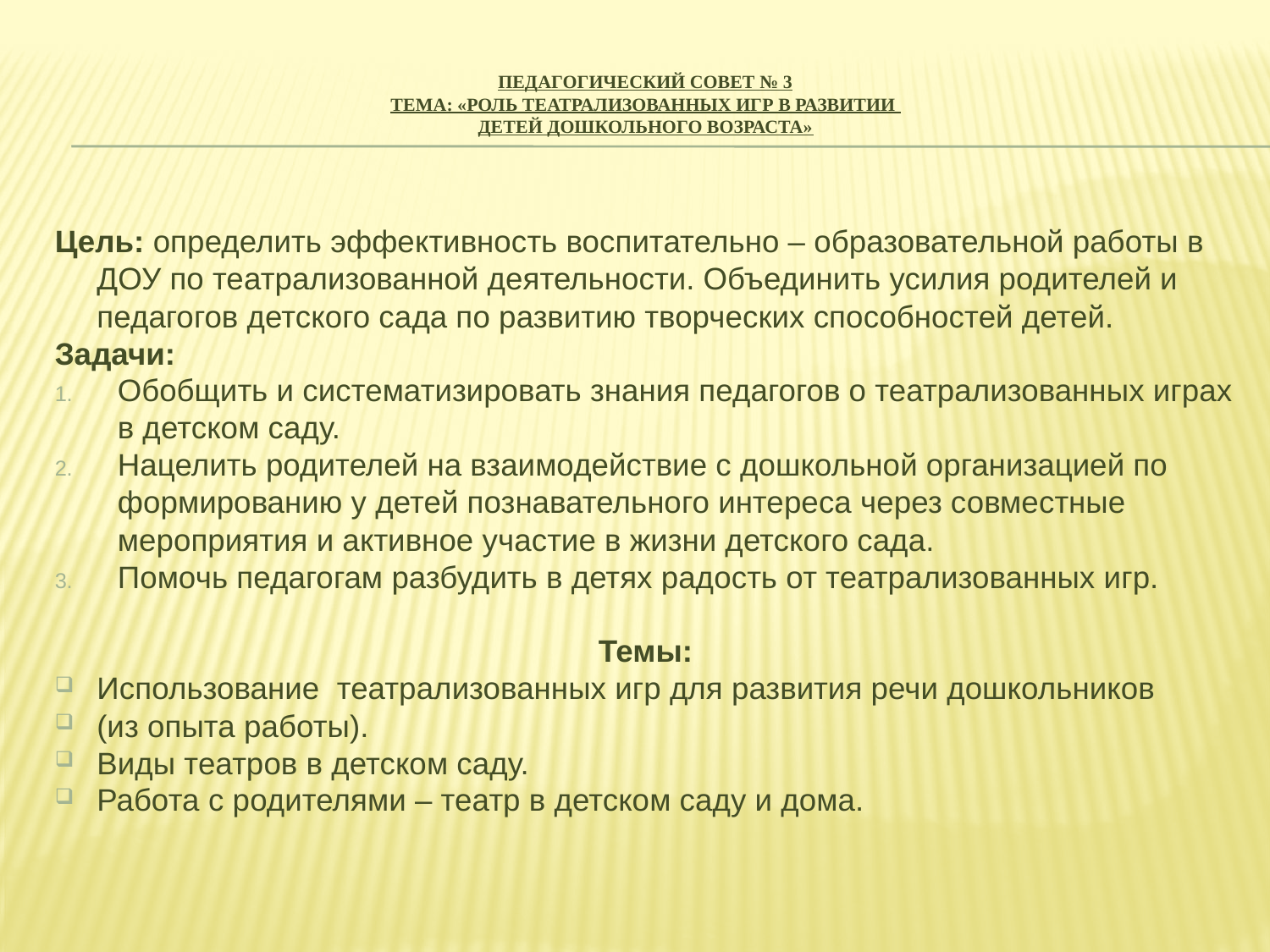

# Педагогический совет № 3 Тема: «Роль театрализованных игр в развитии детей дошкольного возраста»
Цель: определить эффективность воспитательно – образовательной работы в ДОУ по театрализованной деятельности. Объединить усилия родителей и педагогов детского сада по развитию творческих способностей детей.
Задачи:
Обобщить и систематизировать знания педагогов о театрализованных играх в детском саду.
Нацелить родителей на взаимодействие с дошкольной организацией по формированию у детей познавательного интереса через совместные мероприятия и активное участие в жизни детского сада.
Помочь педагогам разбудить в детях радость от театрализованных игр.

Темы:
Использование  театрализованных игр для развития речи дошкольников
(из опыта работы).
Виды театров в детском саду.
Работа с родителями – театр в детском саду и дома.